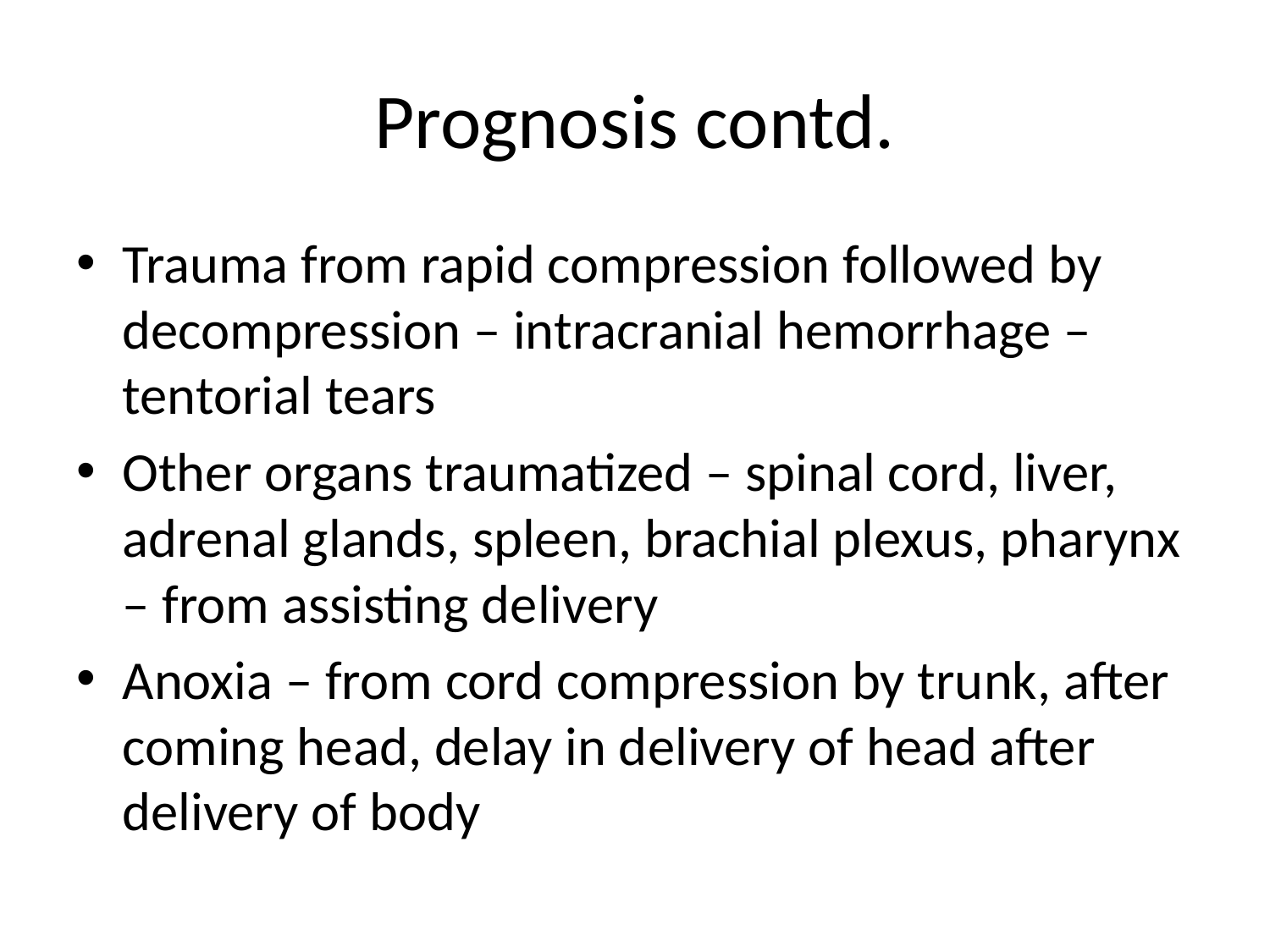

# Prognosis contd.
Trauma from rapid compression followed by decompression – intracranial hemorrhage – tentorial tears
Other organs traumatized – spinal cord, liver, adrenal glands, spleen, brachial plexus, pharynx – from assisting delivery
Anoxia – from cord compression by trunk, after coming head, delay in delivery of head after delivery of body